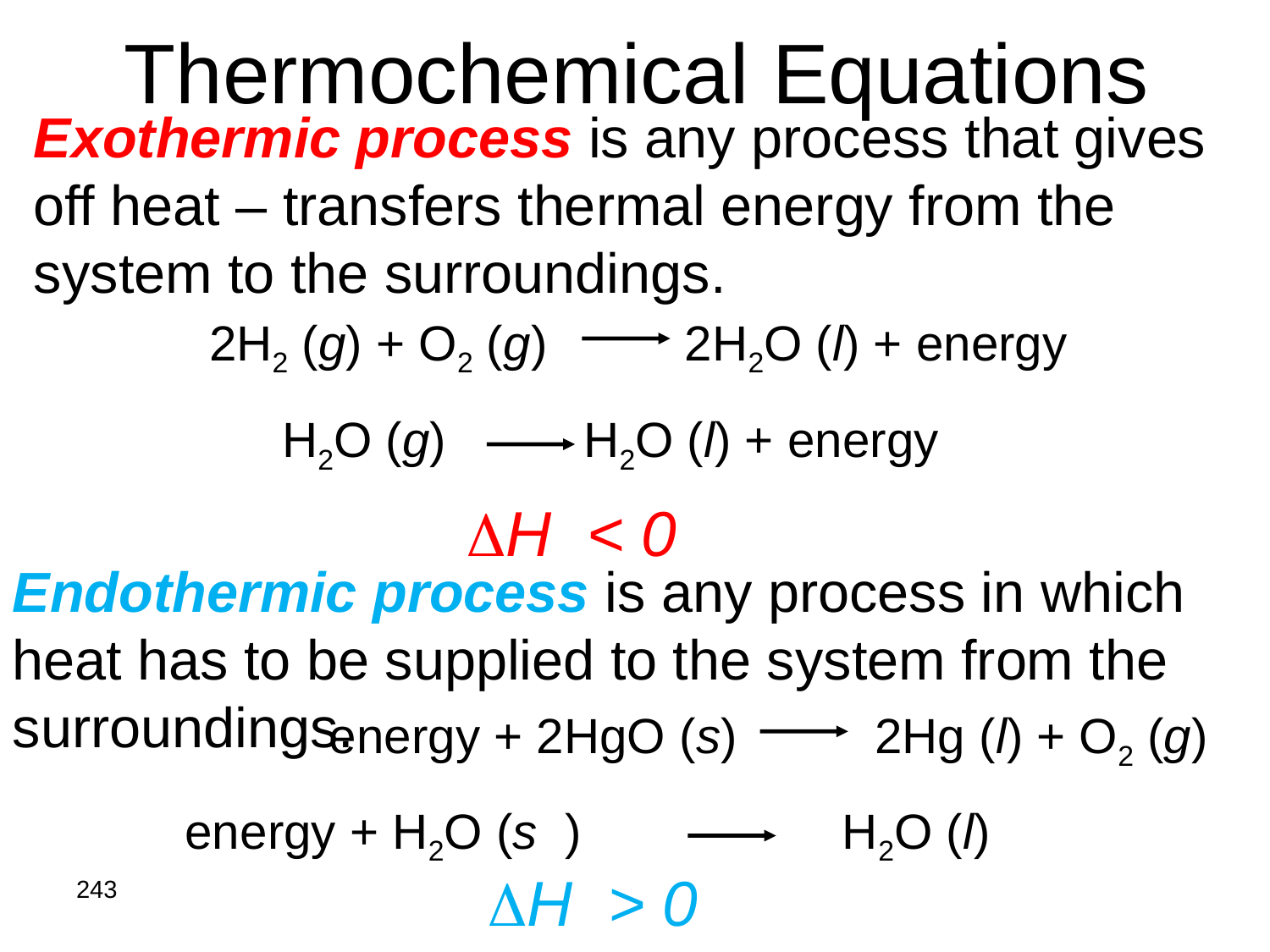

Thermochemical Equations
Exothermic process is any process that gives off heat – transfers thermal energy from the system to the surroundings.
2H2 (g) + O2 (g)          2H2O (l) + energy

H2O (g)          H2O (l) + energy

ΔH  < 0
Endothermic process is any process in which heat has to be supplied to the system from the surroundings.
energy + 2HgO (s)          2Hg (l) + O2 (g)

 energy + H2O (s  )                   H2O (l)

ΔH  > 0
243